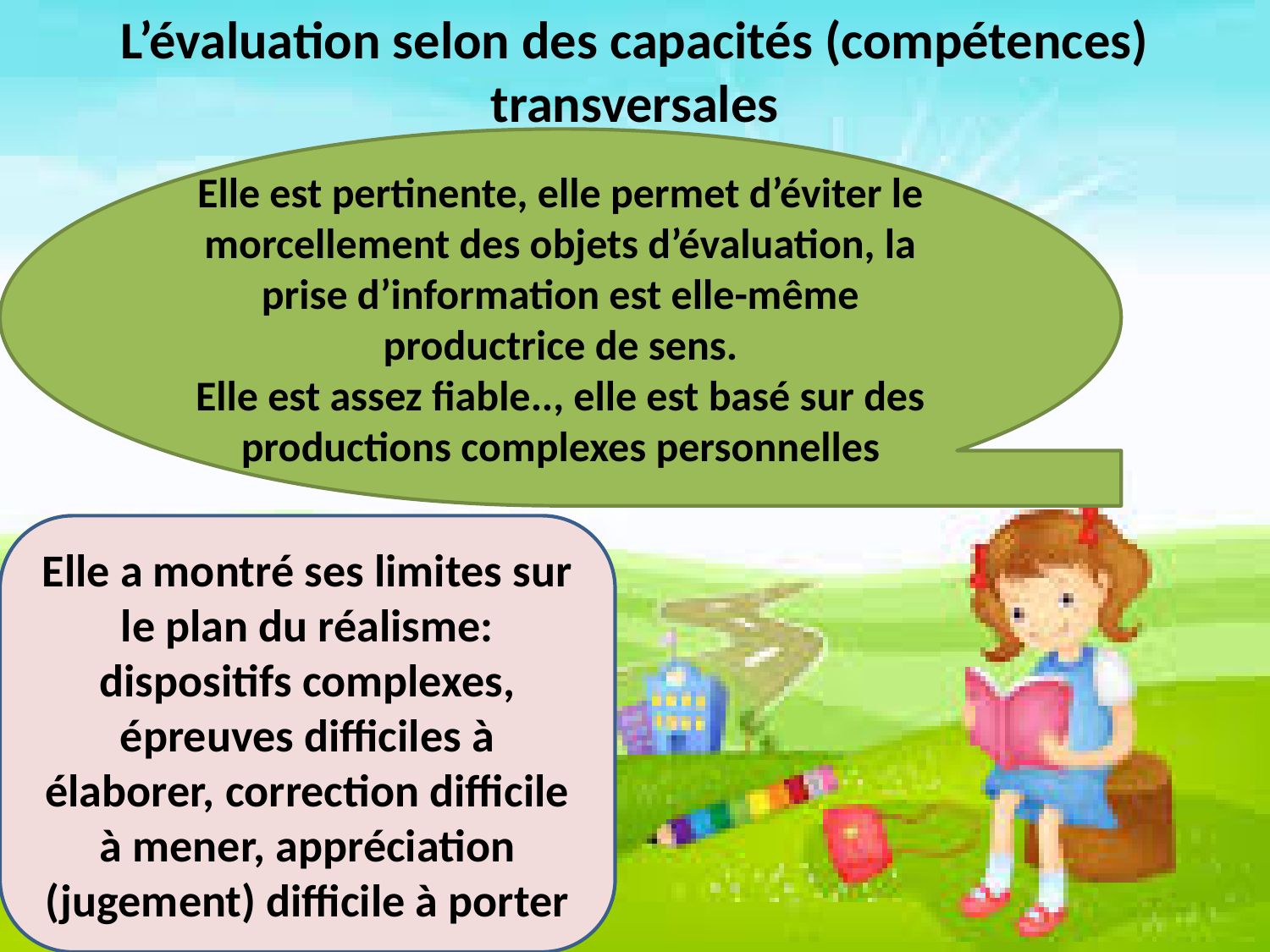

L’évaluation selon des capacités (compétences) transversales

Elle est pertinente, elle permet d’éviter le morcellement des objets d’évaluation, la prise d’information est elle-même productrice de sens.
Elle est assez fiable.., elle est basé sur des productions complexes personnelles
Elle a montré ses limites sur le plan du réalisme: dispositifs complexes, épreuves difficiles à élaborer, correction difficile à mener, appréciation (jugement) difficile à porter